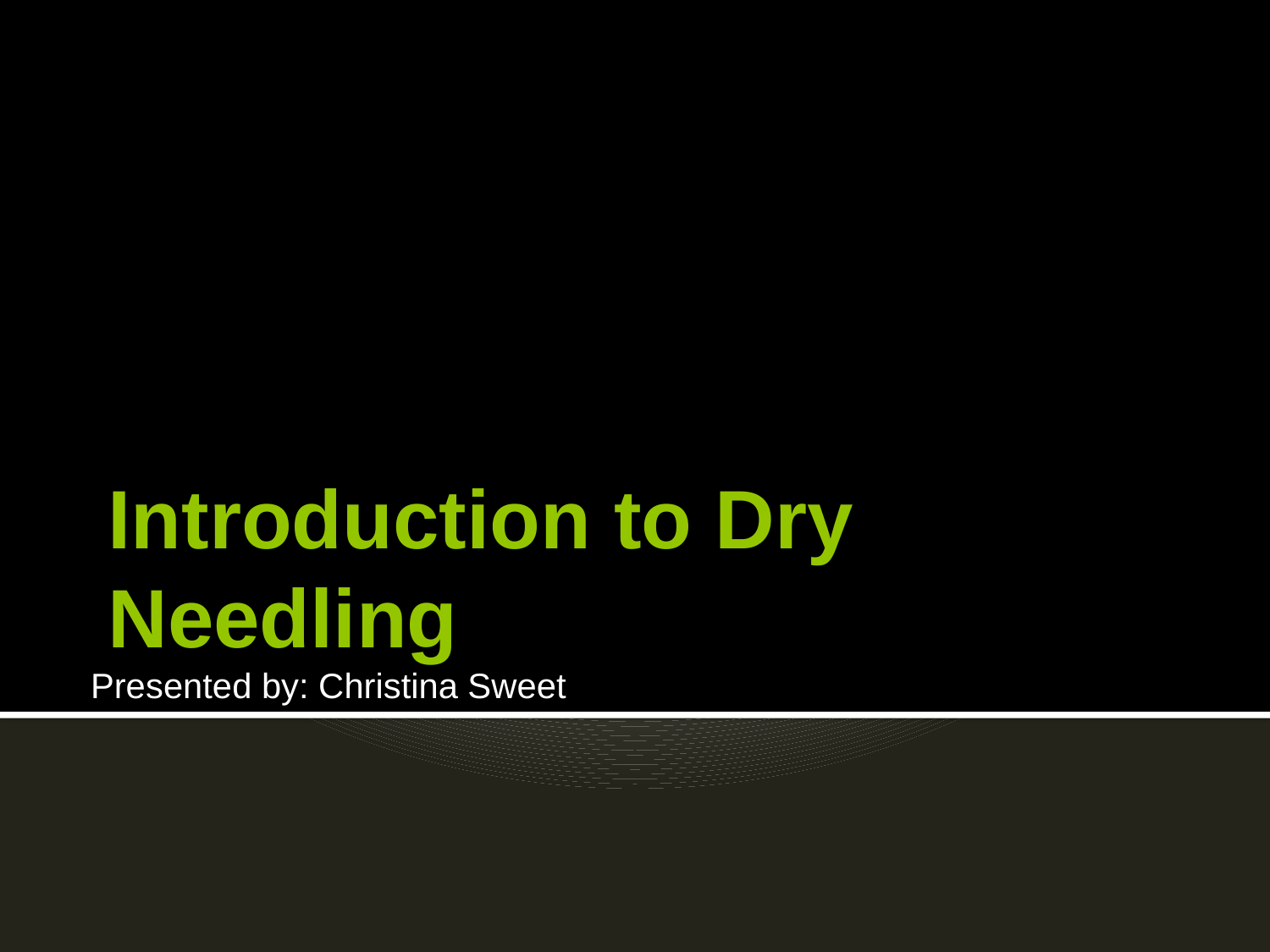

# Introduction to Dry Needling
Presented by: Christina Sweet